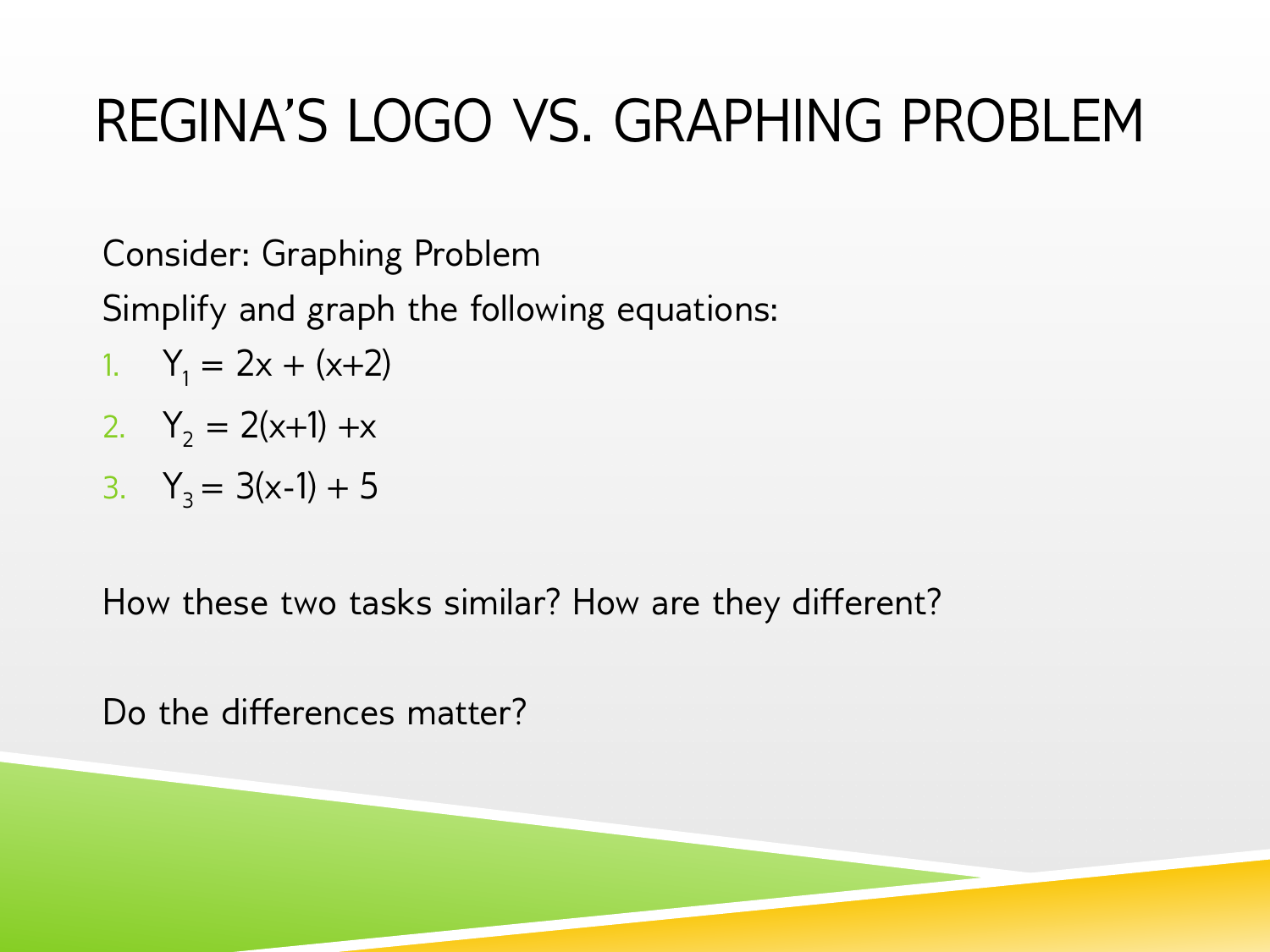

# Regina’s Logo vs. graphing Problem
Consider: Graphing Problem
Simplify and graph the following equations:
Y1 = 2x + (x+2)
Y2 = 2(x+1) +x
Y3 = 3(x-1) + 5

How these two tasks similar? How are they different?

Do the differences matter?